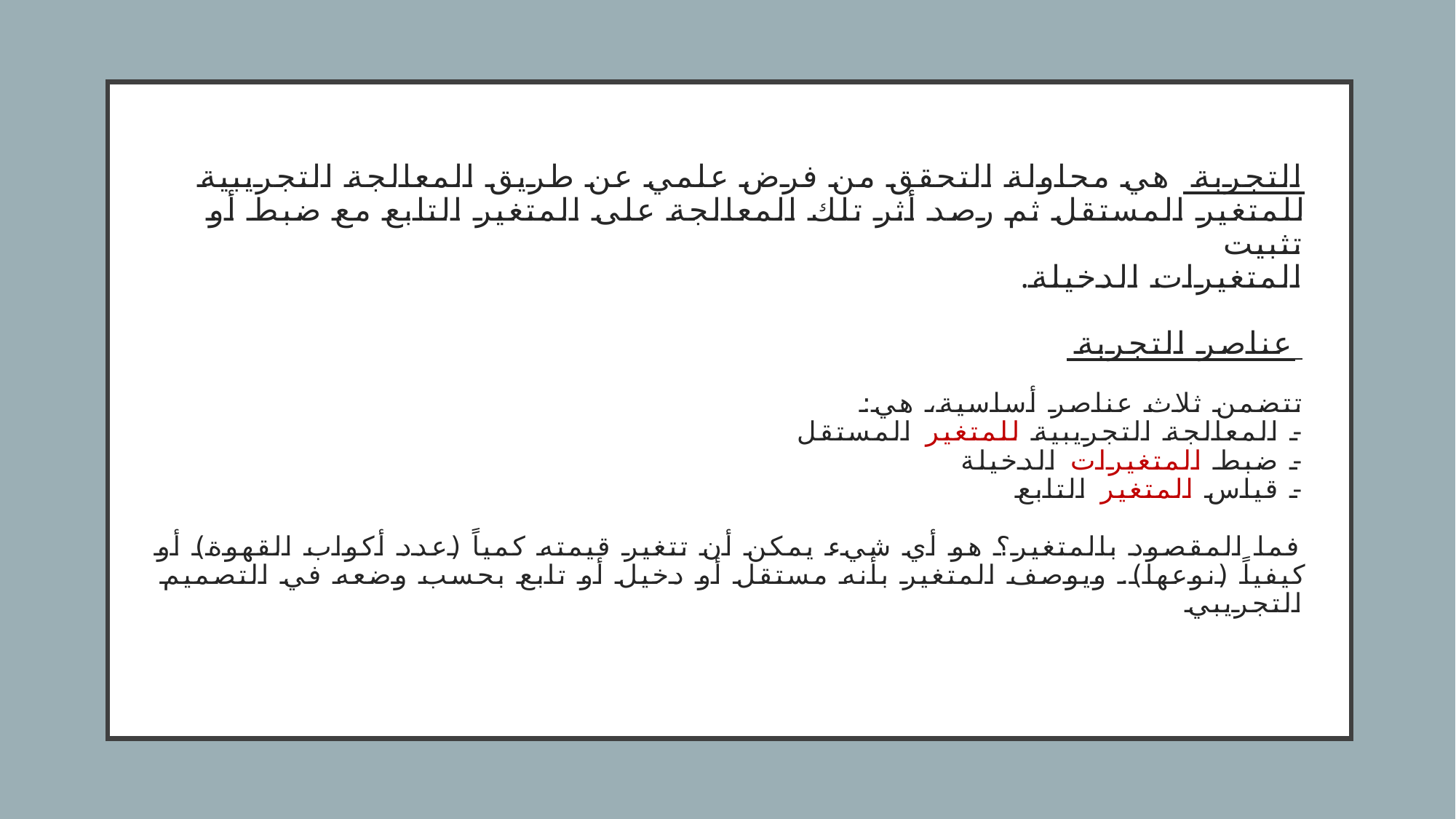

# التجربة  هي محاولة التحقق من فرض علمي عن طريق المعالجة التجريبية للمتغير المستقل ثم رصد أثر تلك المعالجة على المتغير التابع مع ضبط أو تثبيت المتغيرات الدخيلة. عناصر التجربة تتضمن ثلاث عناصر أساسية، هي: - المعالجة التجريبية للمتغير المستقل - ضبط المتغيرات الدخيلة - قياس المتغير التابع فما المقصود بالمتغير؟ هو أي شيء يمكن أن تتغير قيمته كمياً (عدد أكواب القهوة) أو كيفياً (نوعها). ويوصف المتغير بأنه مستقل أو دخيل أو تابع بحسب وضعه في التصميم التجريبي